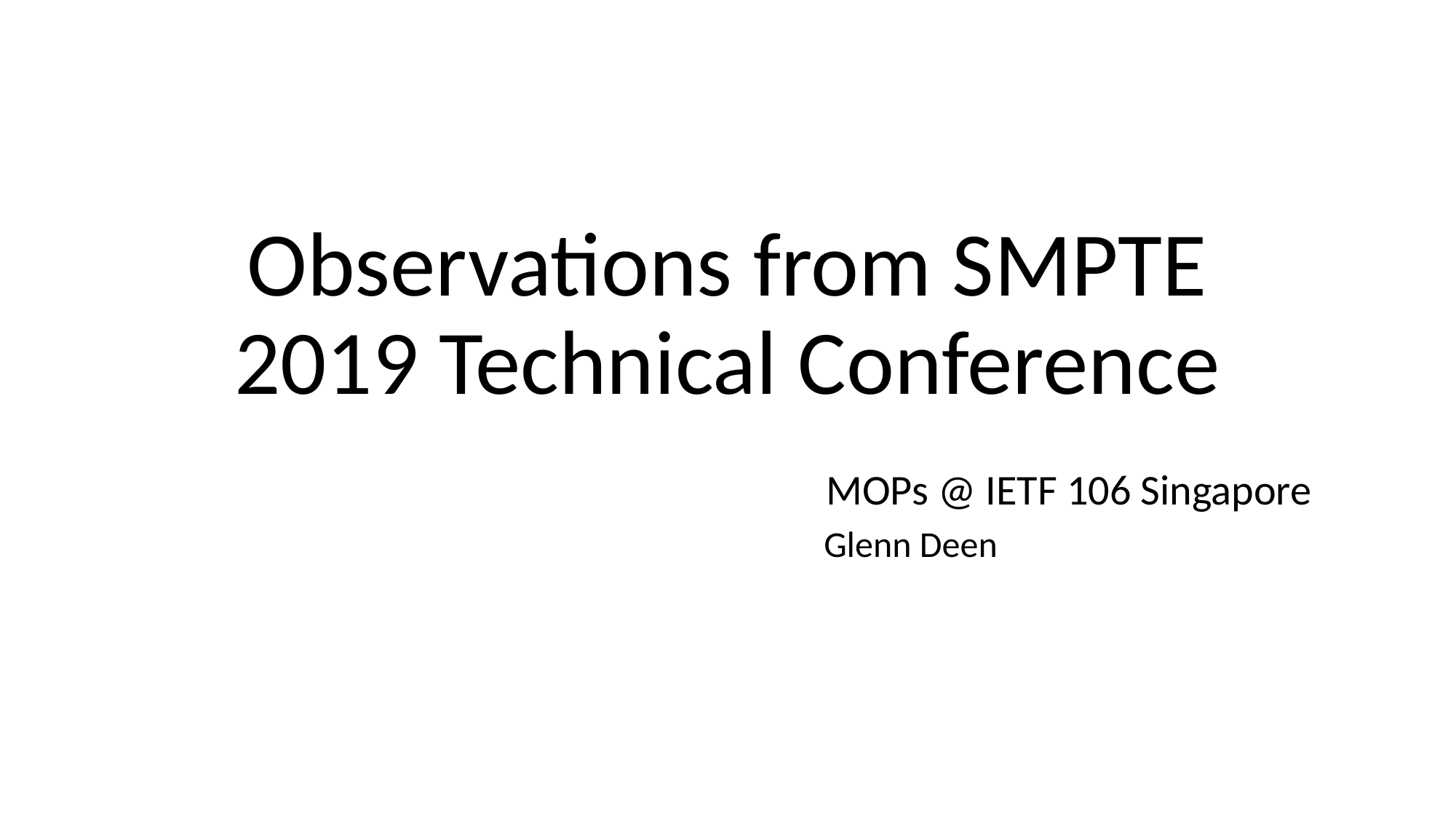

# Observations from SMPTE 2019 Technical Conference
MOPs @ IETF 106 Singapore
Glenn Deen